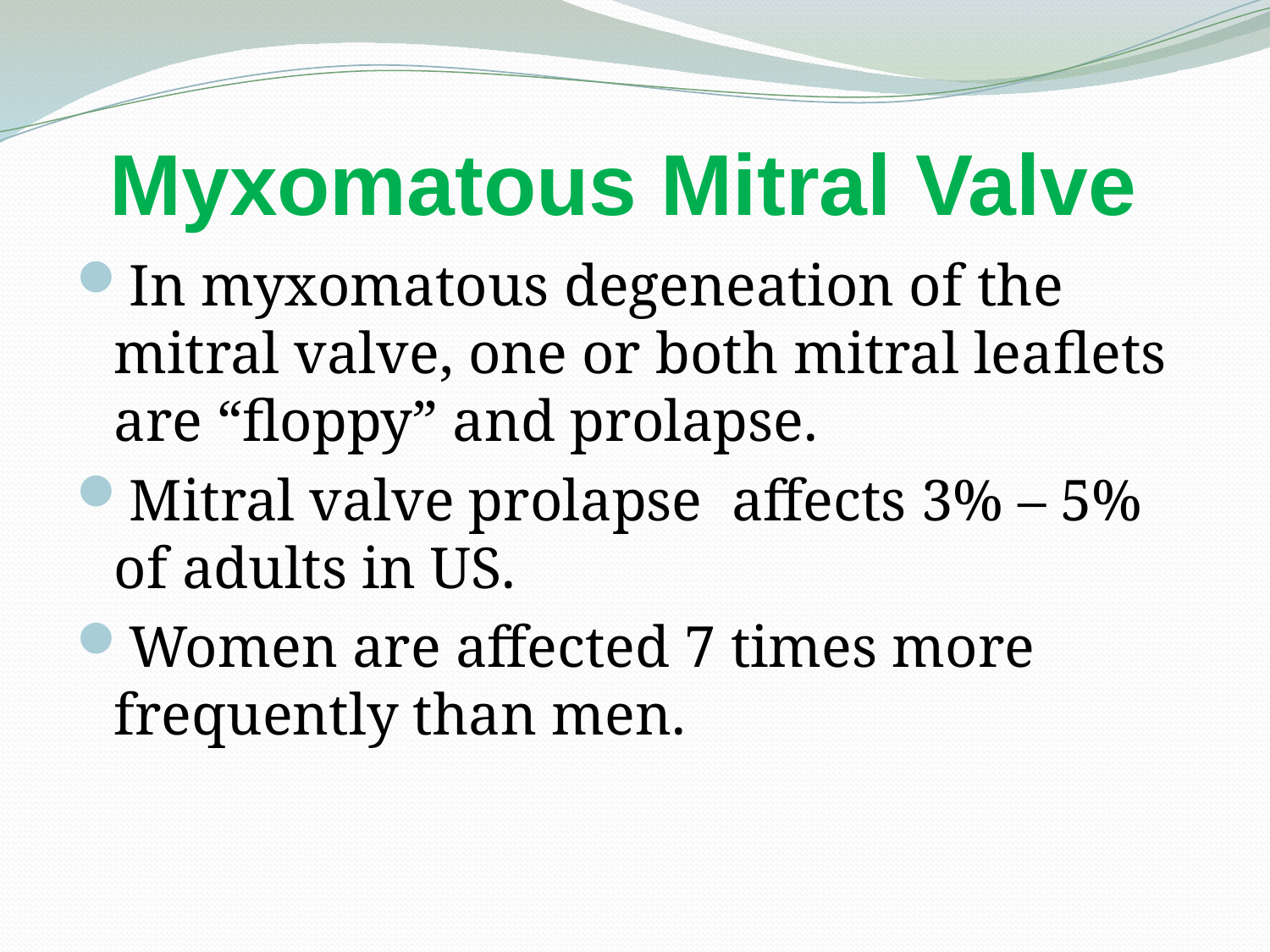

# Myxomatous Mitral Valve
In myxomatous degeneation of the mitral valve, one or both mitral leaflets are “floppy” and prolapse.
Mitral valve prolapse  affects 3% – 5% of adults in US.
Women are affected 7 times more frequently than men.